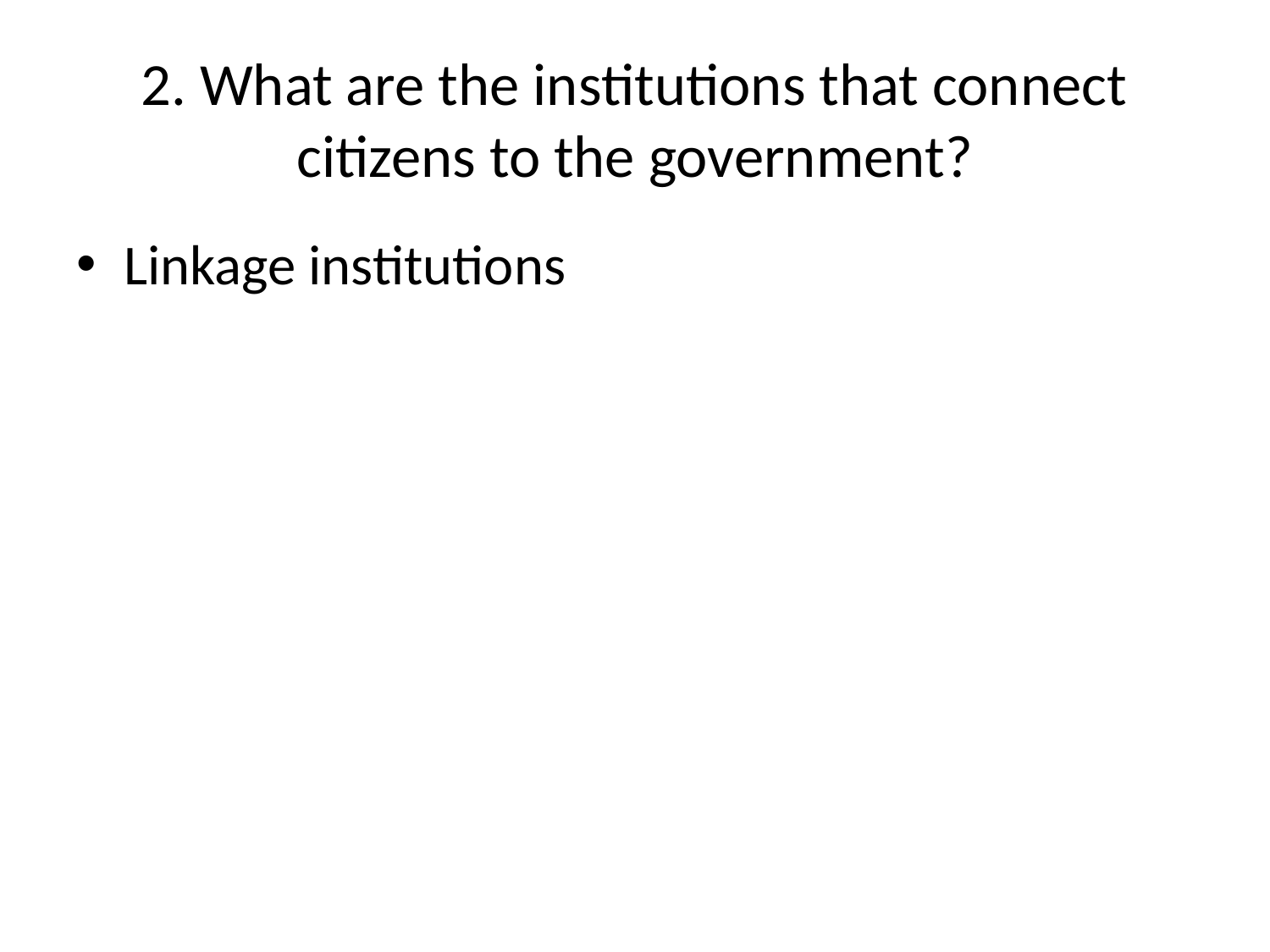

# 2. What are the institutions that connect citizens to the government?
Linkage institutions